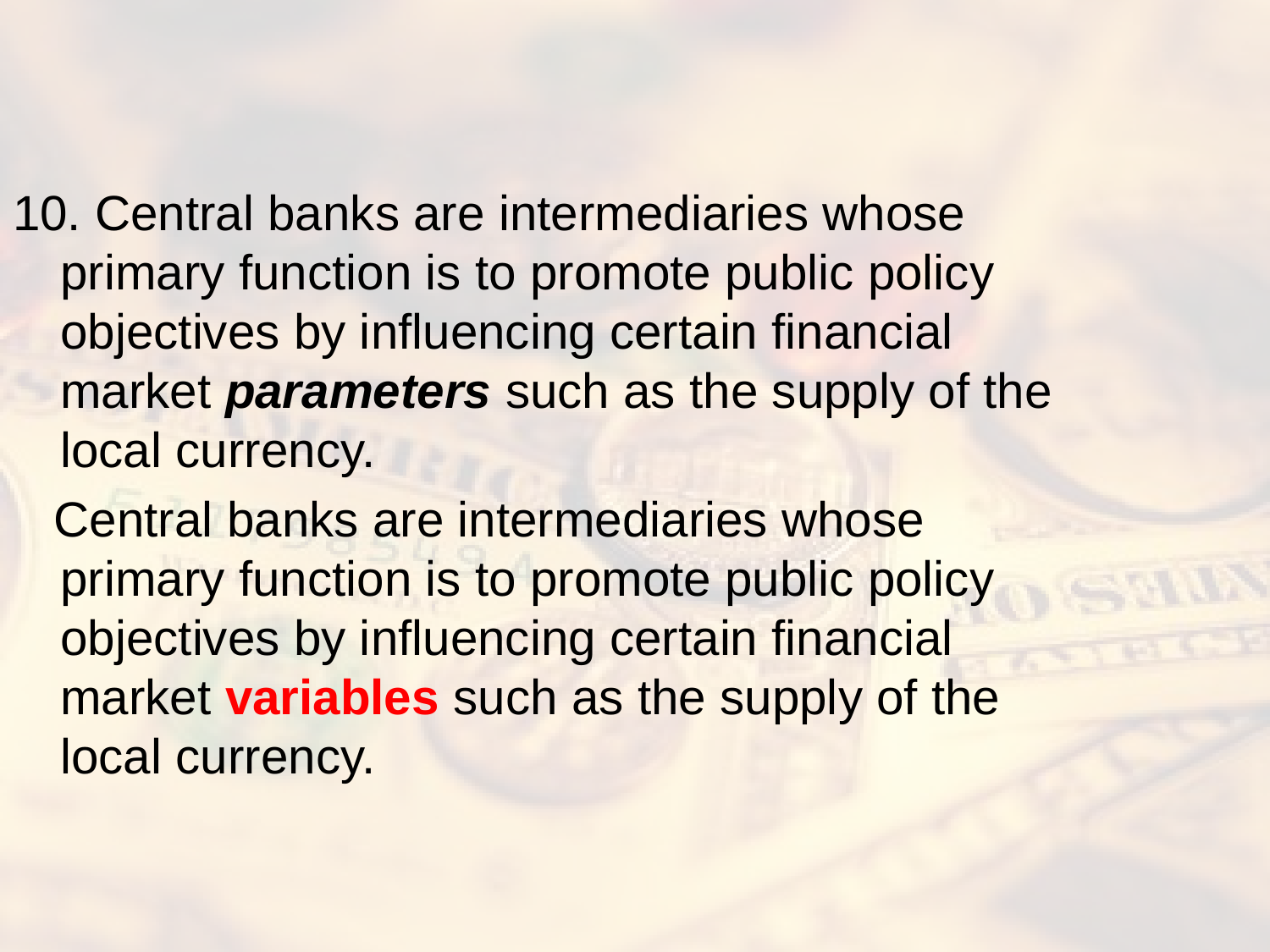

#

10. Central banks are intermediaries whose primary function is to promote public policy objectives by influencing certain financial market parameters such as the supply of the local currency.
   Central banks are intermediaries whose primary function is to promote public policy objectives by influencing certain financial market variables such as the supply of the local currency.